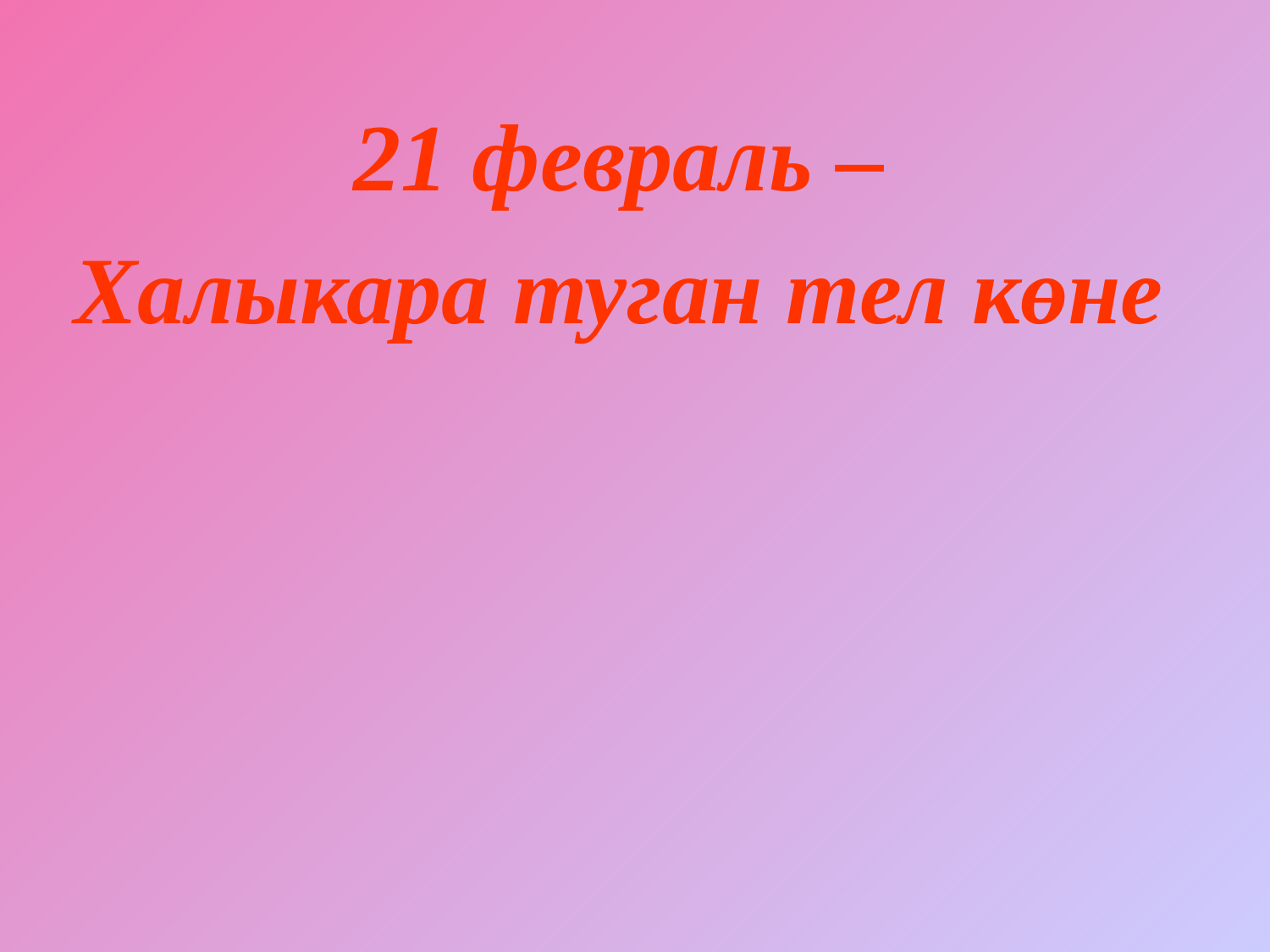

21 февраль –
Халыкара туган тел көне